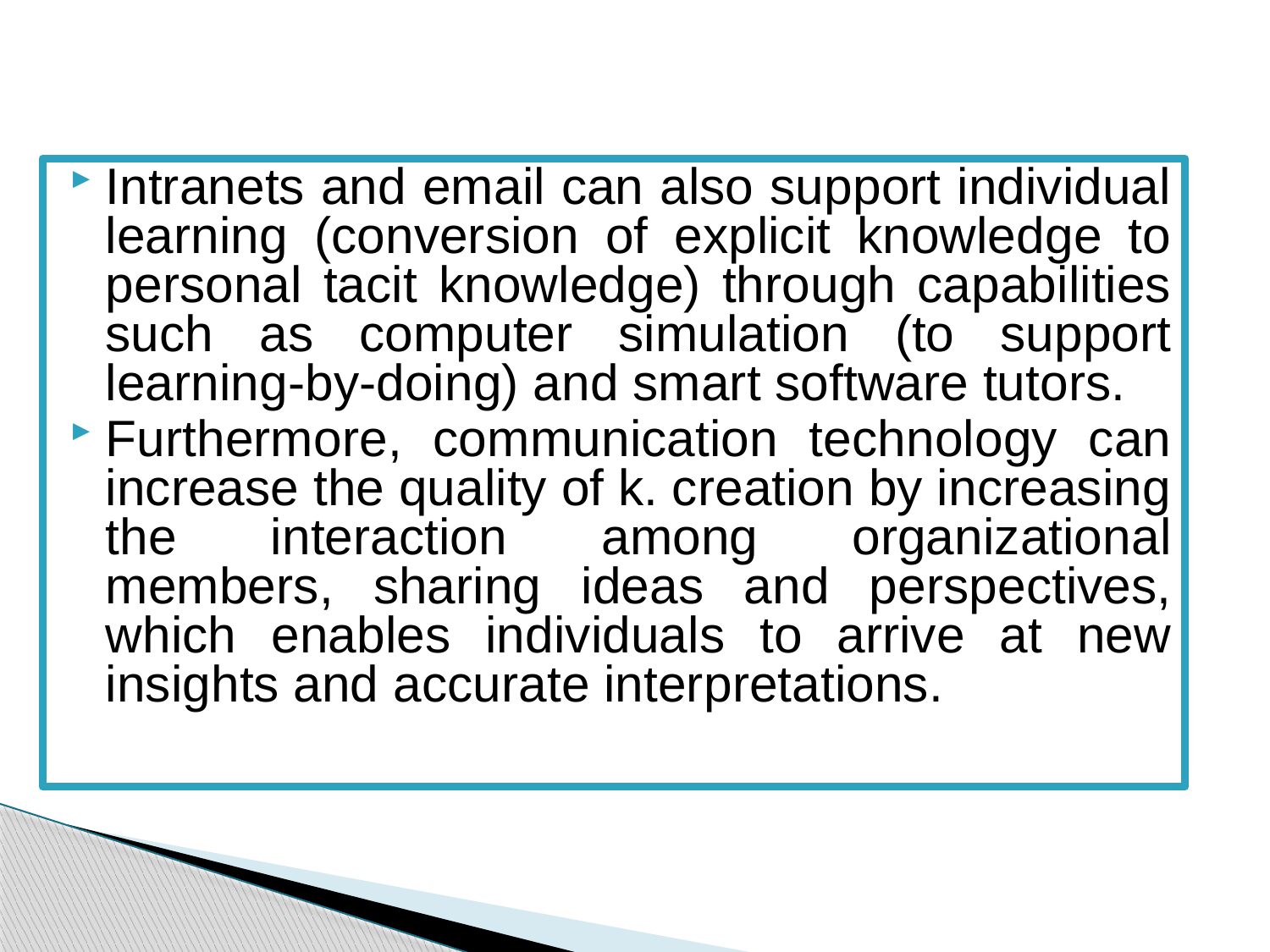

Intranets and email can also support individual learning (conversion of explicit knowledge to personal tacit knowledge) through capabilities such as computer simulation (to support learning-by-doing) and smart software tutors.
Furthermore, communication technology can increase the quality of k. creation by increasing the interaction among organizational members, sharing ideas and perspectives, which enables individuals to arrive at new insights and accurate interpretations.